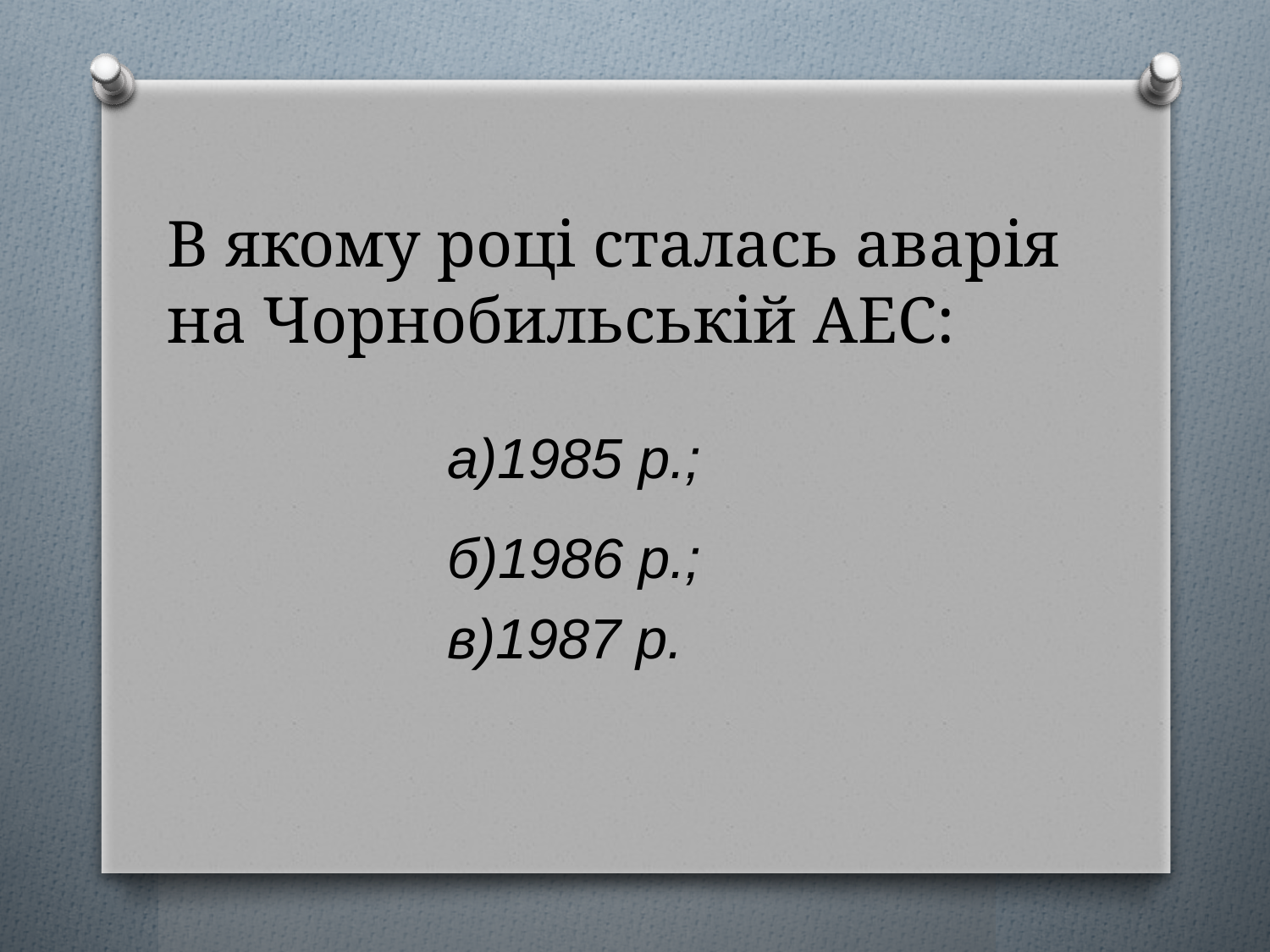

# В якому році сталась аварія на Чорнобильській АЕС:
а)1985 р.;

б)1986 р.;
в)1987 р.